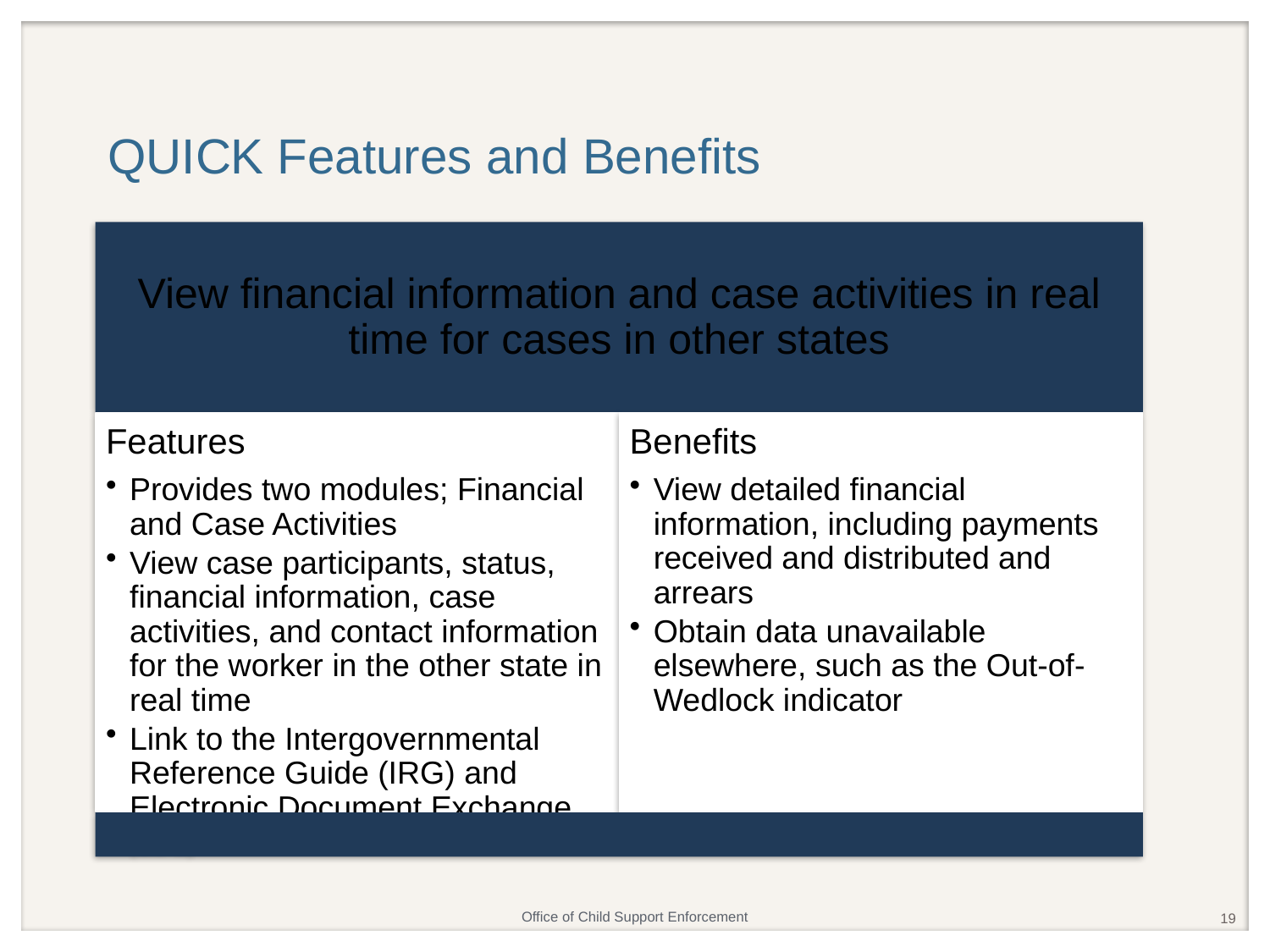

# QUICK Features and Benefits
View financial information and case activities in real time for cases in other states
Features
Provides two modules; Financial and Case Activities
View case participants, status, financial information, case activities, and contact information for the worker in the other state in real time
Link to the Intergovernmental Reference Guide (IRG) and Electronic Document Exchange (EDE)
Benefits
View detailed financial information, including payments received and distributed and arrears
Obtain data unavailable elsewhere, such as the Out-of-Wedlock indicator
19